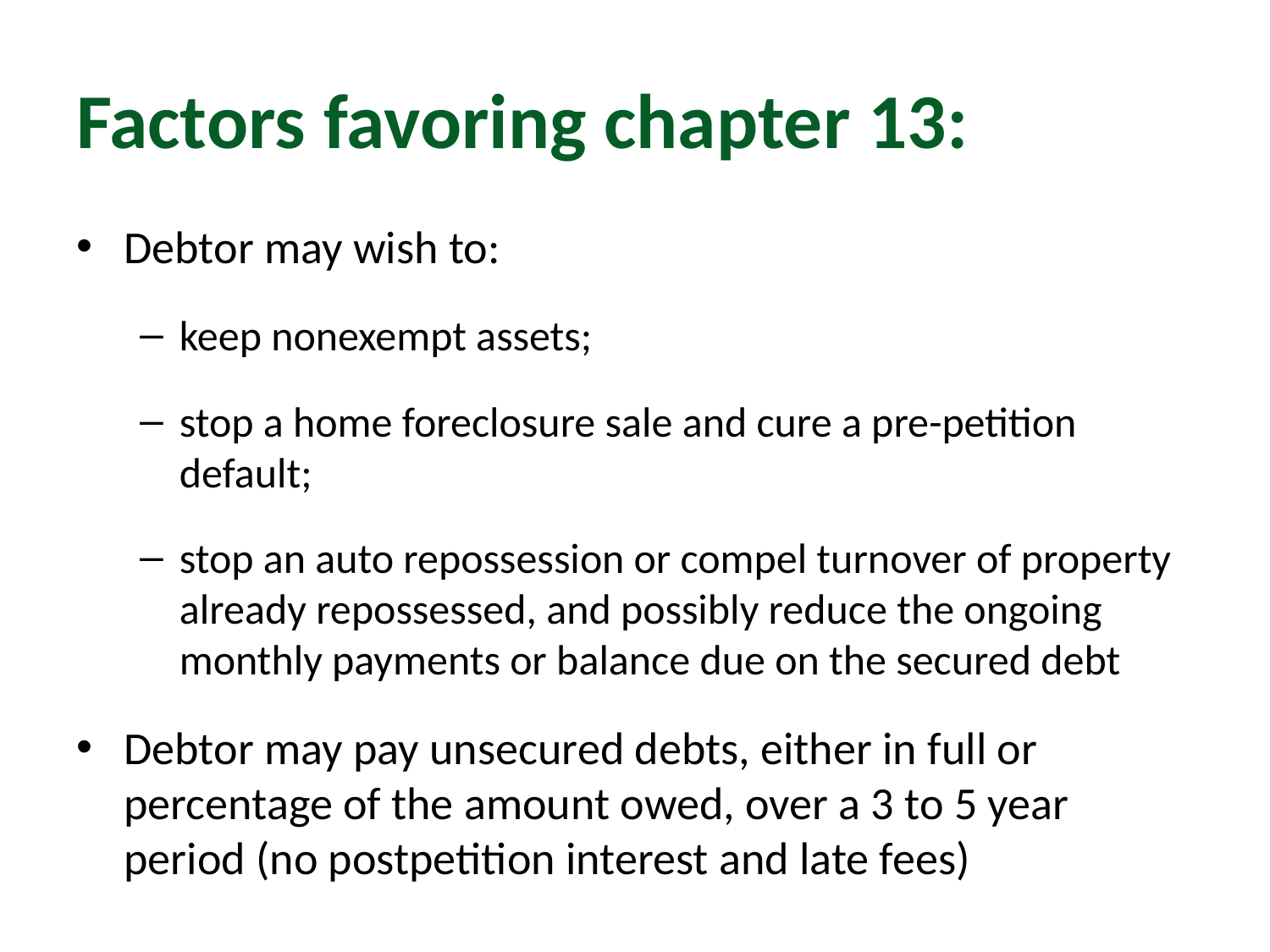

# Factors favoring chapter 13:
Debtor may wish to:
keep nonexempt assets;
stop a home foreclosure sale and cure a pre-petition default;
stop an auto repossession or compel turnover of property already repossessed, and possibly reduce the ongoing monthly payments or balance due on the secured debt
Debtor may pay unsecured debts, either in full or percentage of the amount owed, over a 3 to 5 year period (no postpetition interest and late fees)